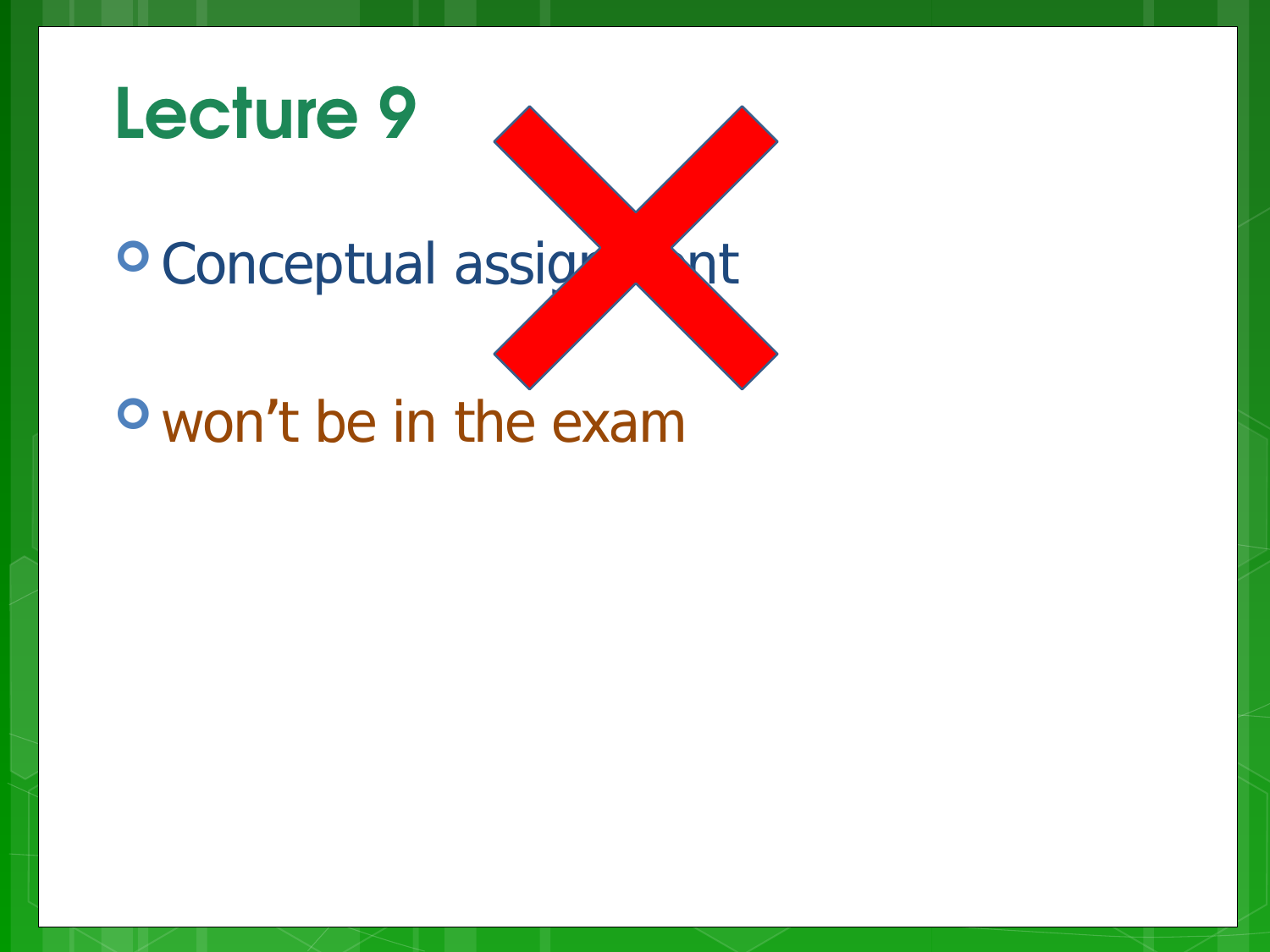

# Lecture 9

Conceptual assignment

won’t be in the exam